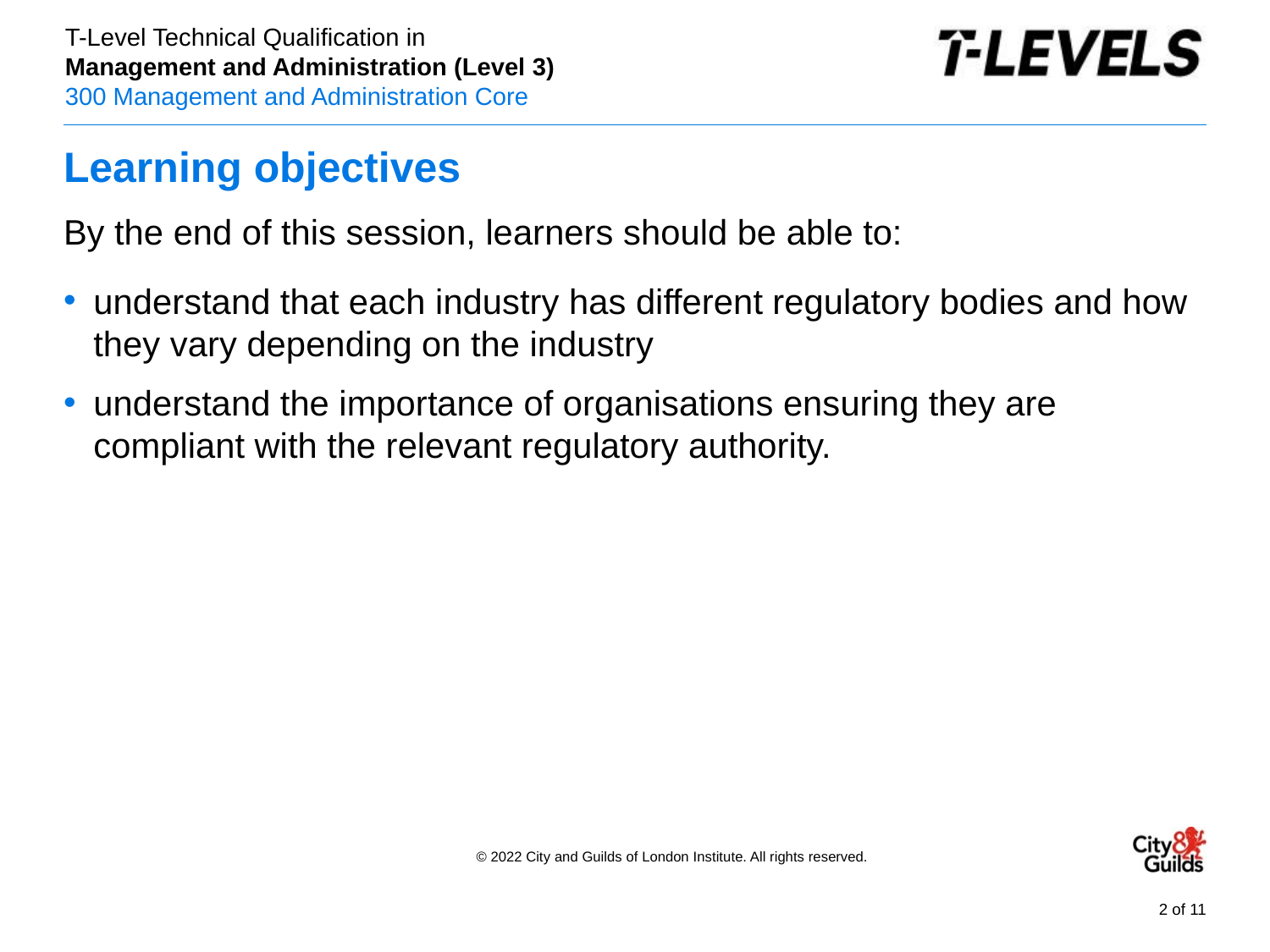

# Learning objectives
By the end of this session, learners should be able to:
understand that each industry has different regulatory bodies and how they vary depending on the industry
understand the importance of organisations ensuring they are compliant with the relevant regulatory authority.